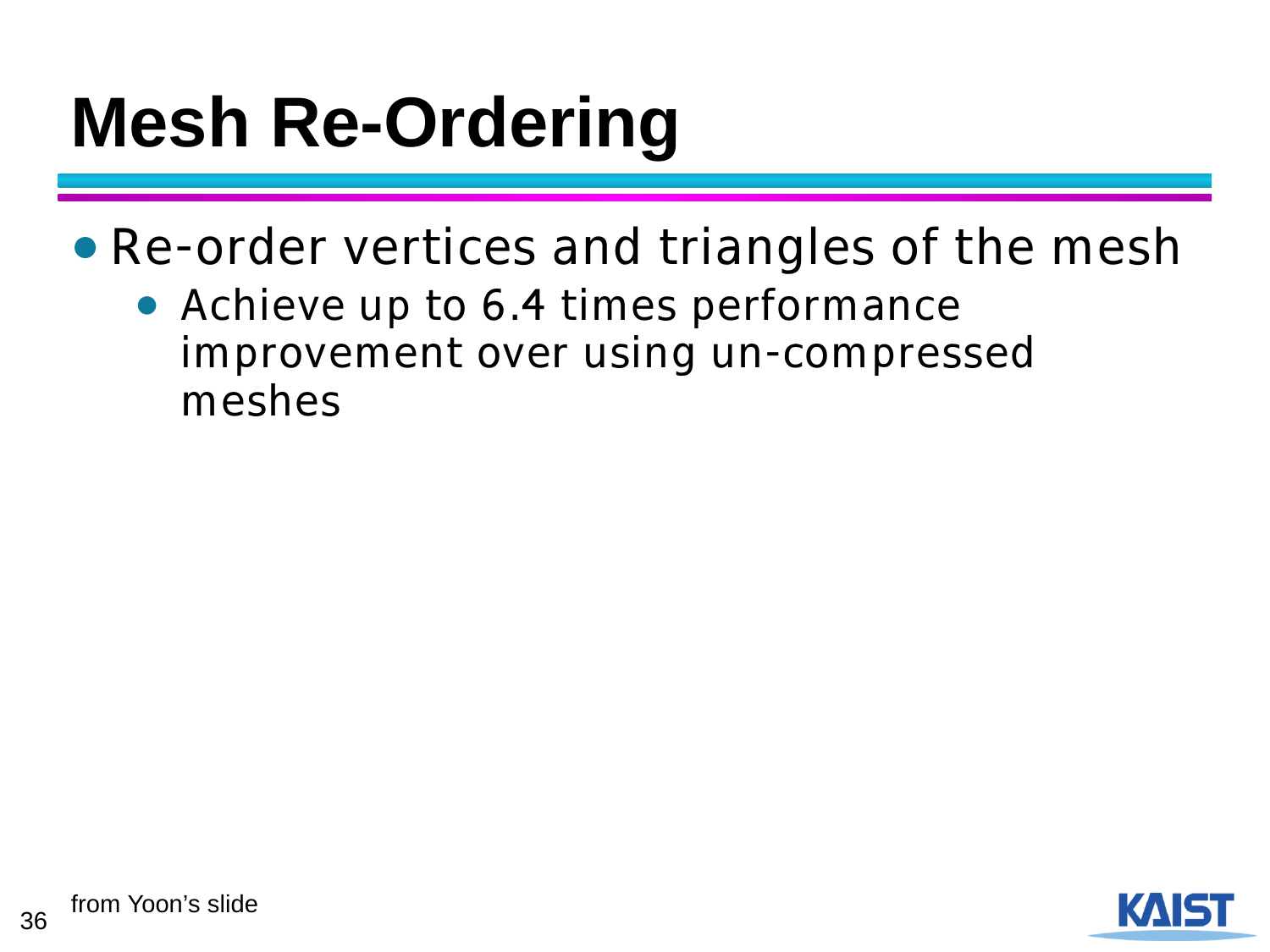

# Mesh Re-Ordering
Re-order vertices and triangles of the mesh
Achieve up to 6.4 times performance improvement over using un-compressed meshes
from Yoon’s slide